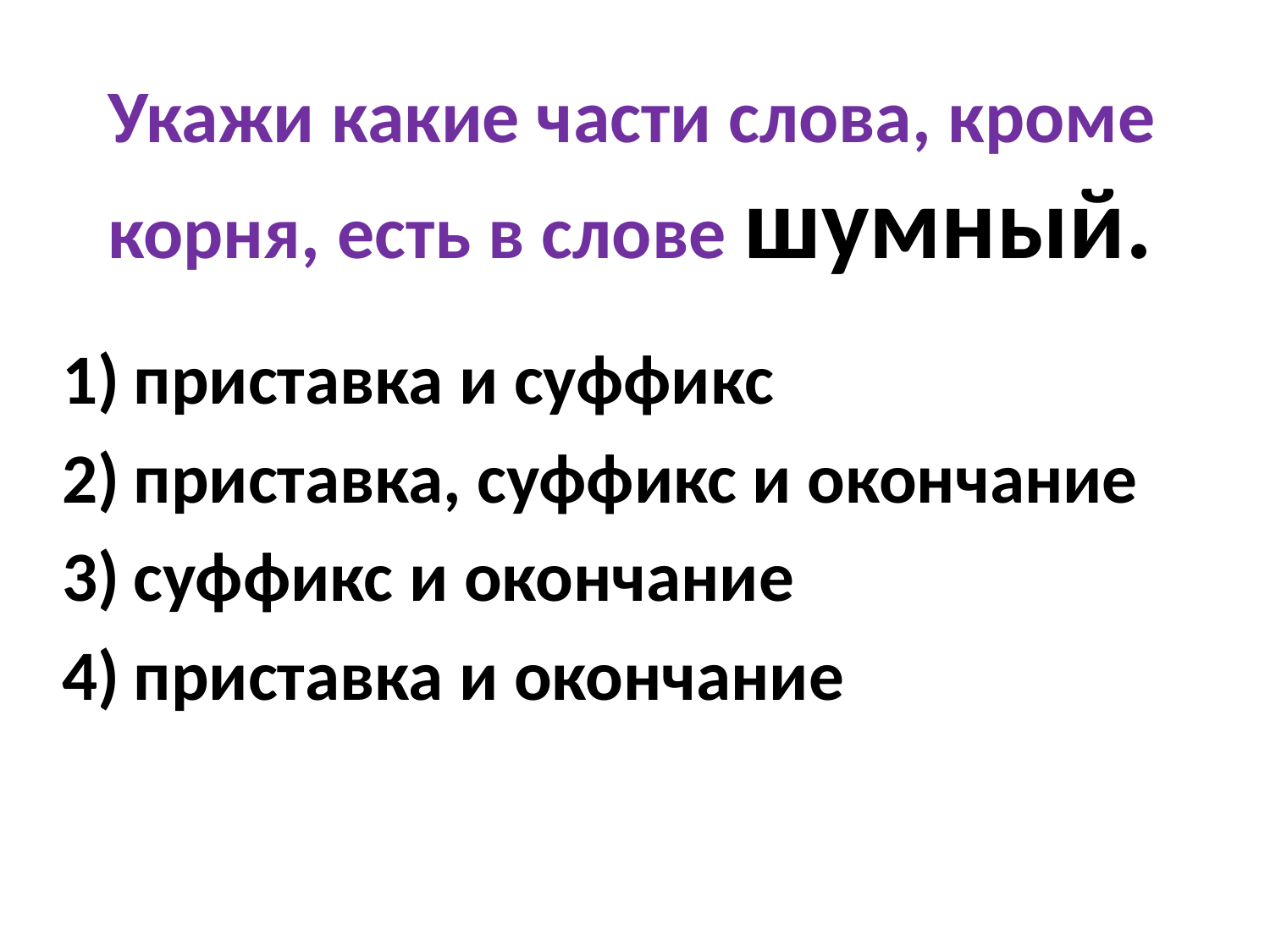

# Укажи какие части слова, кроме корня, есть в слове шумный.
приставка и суффикс
приставка, суффикс и окончание
суффикс и окончание
приставка и окончание